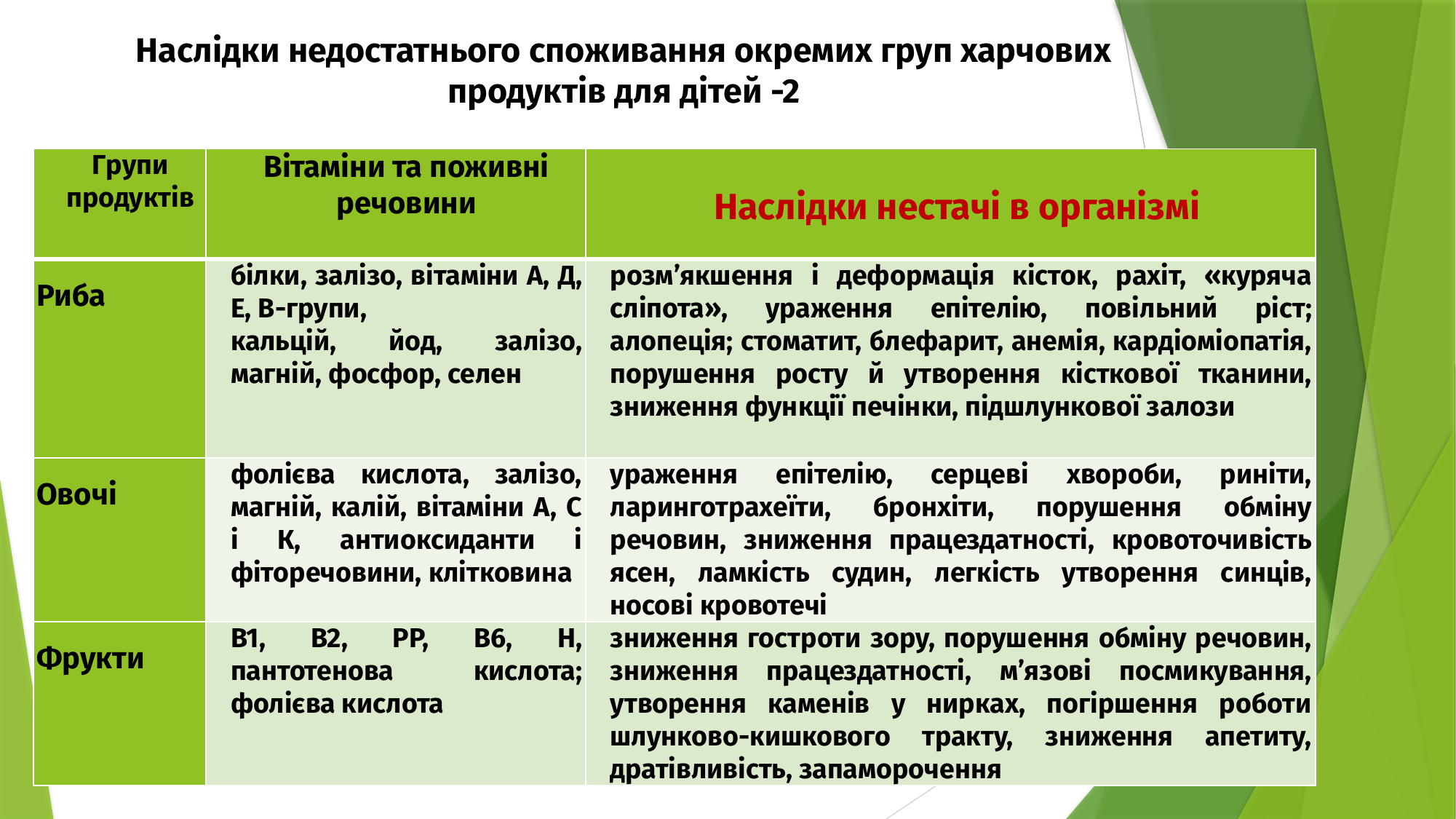

# Наслідки недостатнього споживання окремих груп харчових продуктів для дітей -2
| Групи продуктів | Вітаміни та поживні речовини | Наслідки нестачі в організмі |
| --- | --- | --- |
| Риба | білки, залізо, вітаміни А, Д, E, В-групи, кальцій, йод, залізо, магній, фосфор, селен | розм’якшення і деформація кісток, рахіт, «куряча сліпота», ураження епітелію, повільний ріст; алопеція; стоматит, блефарит, анемія, кардіоміопатія, порушення росту й утворення кісткової тканини, зниження функції печінки, підшлункової залози |
| Овочі | фолієва кислота, залізо, магній, калій, вітаміни А, С і К, антиоксиданти і фіторечовини, клітковина | ураження епітелію, серцеві хвороби, риніти, ларинготрахеїти, бронхіти, порушення обміну речовин, зниження працездатності, кровоточивість ясен, ламкість судин, легкість утворення синців, носові кровотечі |
| Фрукти | В1, В2, РР, В6, Н, пантотенова кислота; фолієва кислота | зниження гостроти зору, порушення обміну речовин, зниження працездатності, м’язові посмикування, утворення каменів у нирках, погіршення роботи шлунково-кишкового тракту, зниження апетиту, дратівливість, запаморочення |